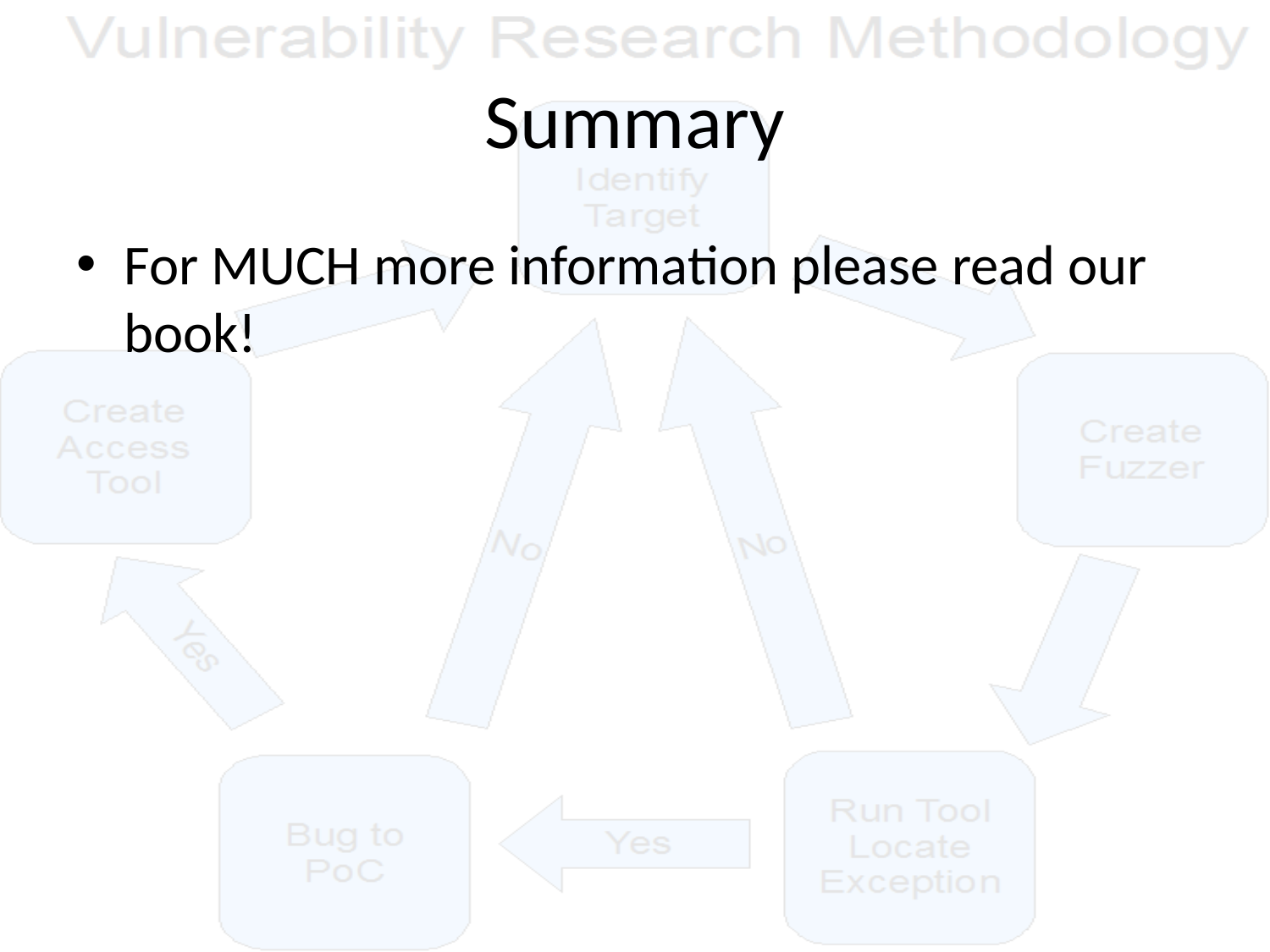

# Summary
For MUCH more information please read our book!